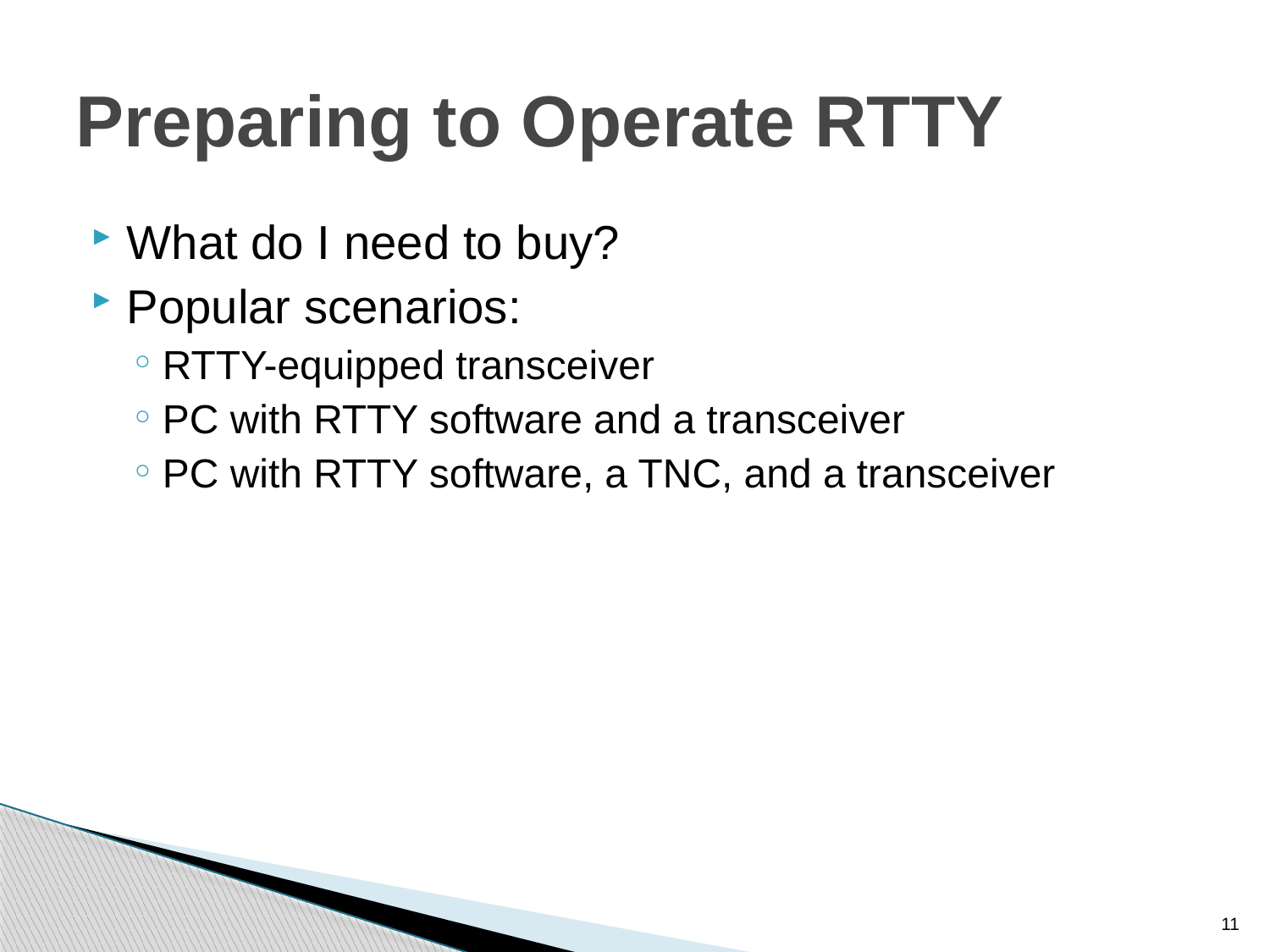

# Preparing to Operate RTTY
What do I need to buy?
Popular scenarios:
RTTY-equipped transceiver
PC with RTTY software and a transceiver
PC with RTTY software, a TNC, and a transceiver
11